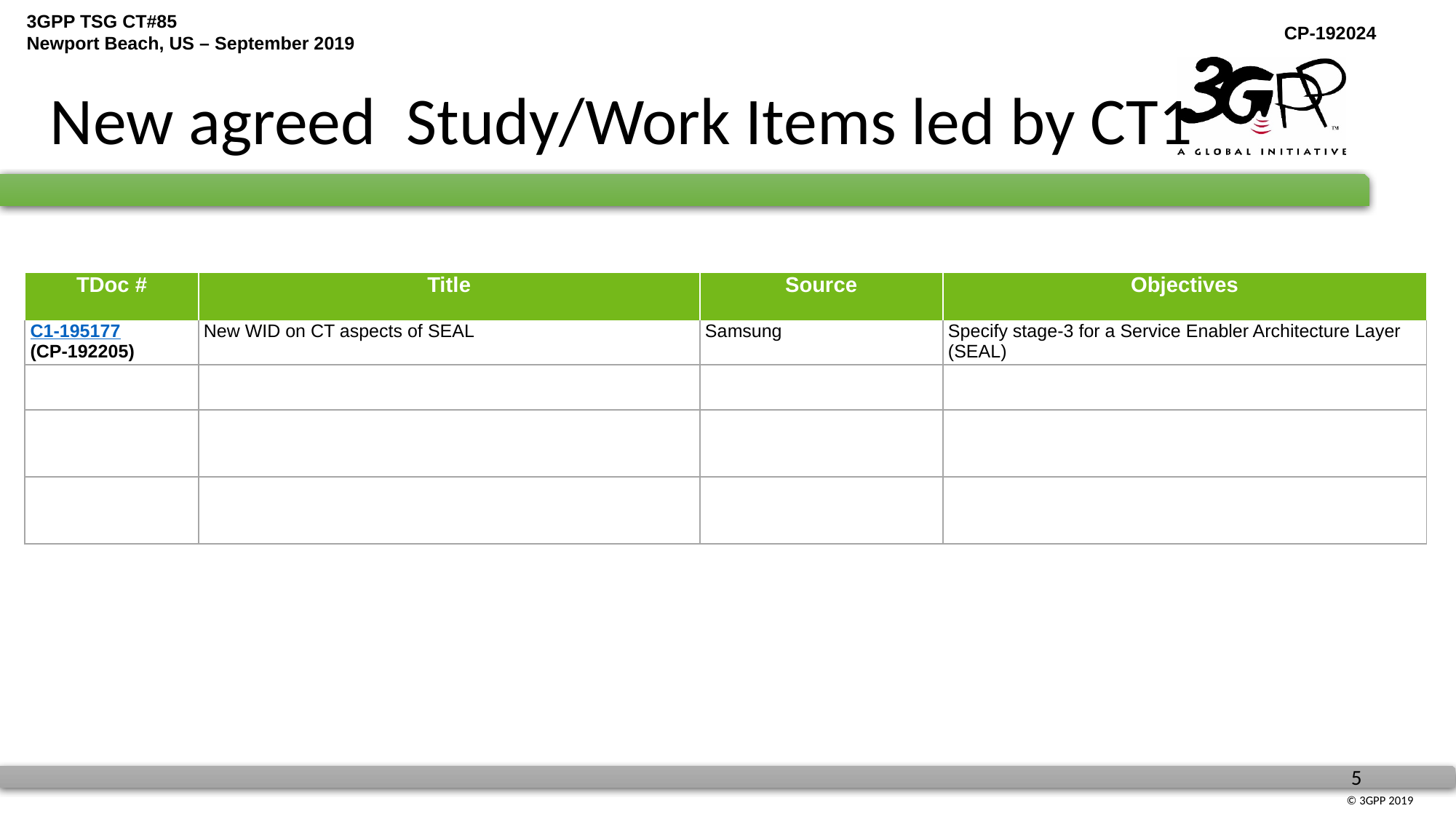

# New agreed  Study/Work Items led by CT1
| TDoc # | Title | Source | Objectives |
| --- | --- | --- | --- |
| C1-195177 (CP-192205) | New WID on CT aspects of SEAL | Samsung | Specify stage-3 for a Service Enabler Architecture Layer (SEAL) |
|  |  |  |  |
|  |  |  |  |
|  |  |  |  |